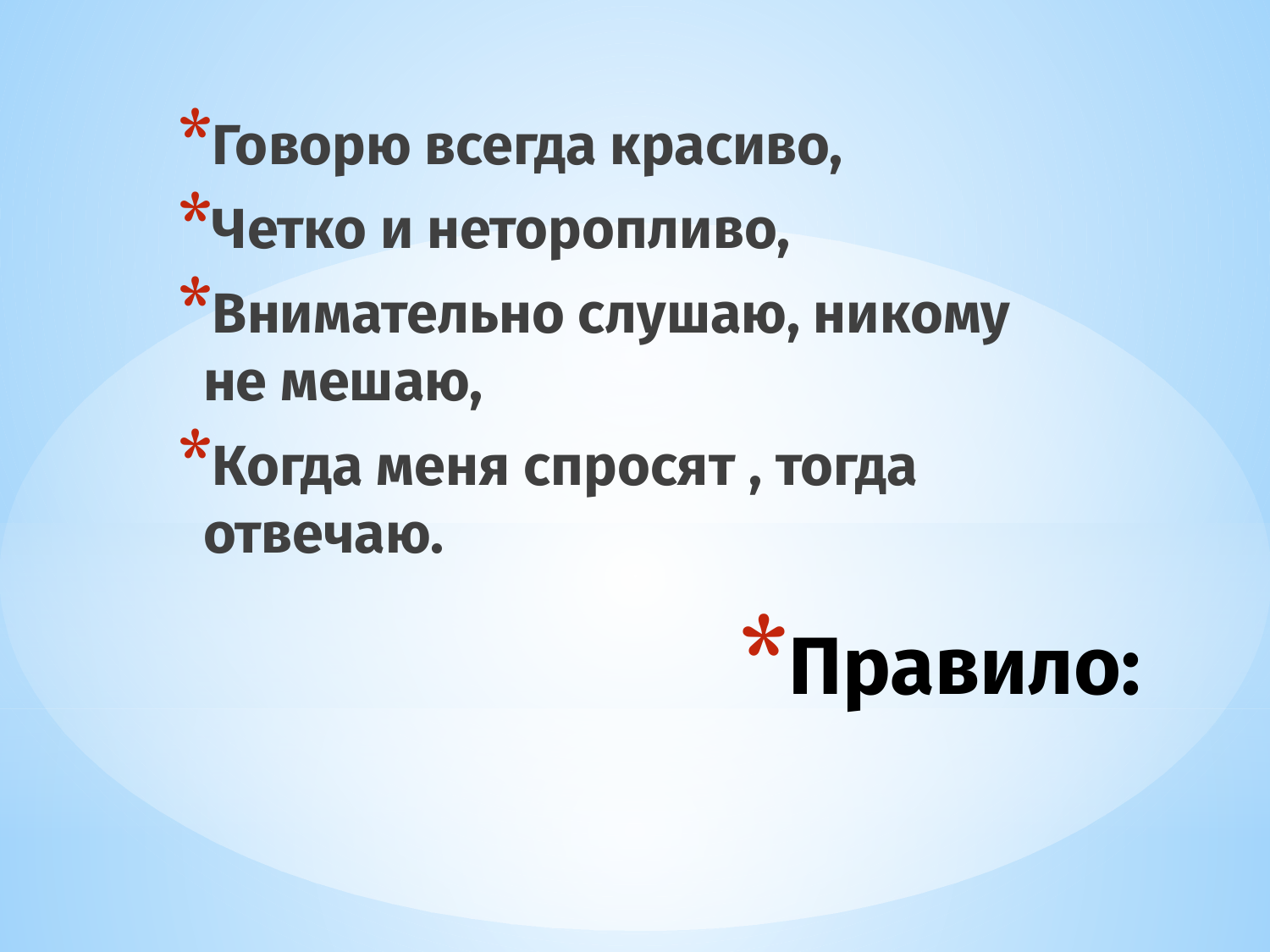

Говорю всегда красиво,
Четко и неторопливо,
Внимательно слушаю, никому не мешаю,
Когда меня спросят , тогда отвечаю.
# Правило: